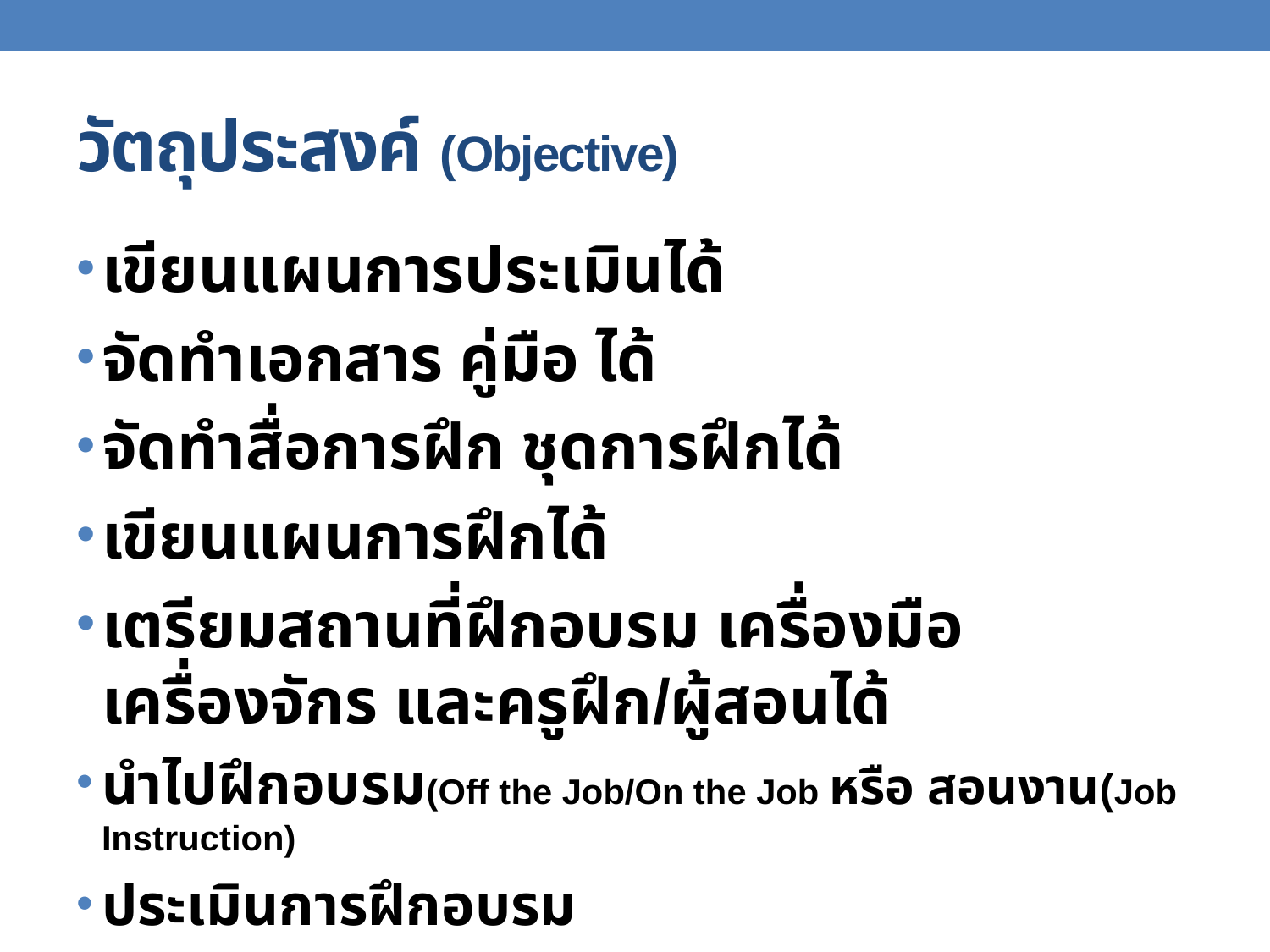

# วัตถุประสงค์ (Objective)
เขียนแผนการประเมินได้
จัดทำเอกสาร คู่มือ ได้
จัดทำสื่อการฝึก ชุดการฝึกได้
เขียนแผนการฝึกได้
เตรียมสถานที่ฝึกอบรม เครื่องมือ เครื่องจักร และครูฝึก/ผู้สอนได้
นำไปฝึกอบรม(Off the Job/On the Job หรือ สอนงาน(Job Instruction)
ประเมินการฝึกอบรม